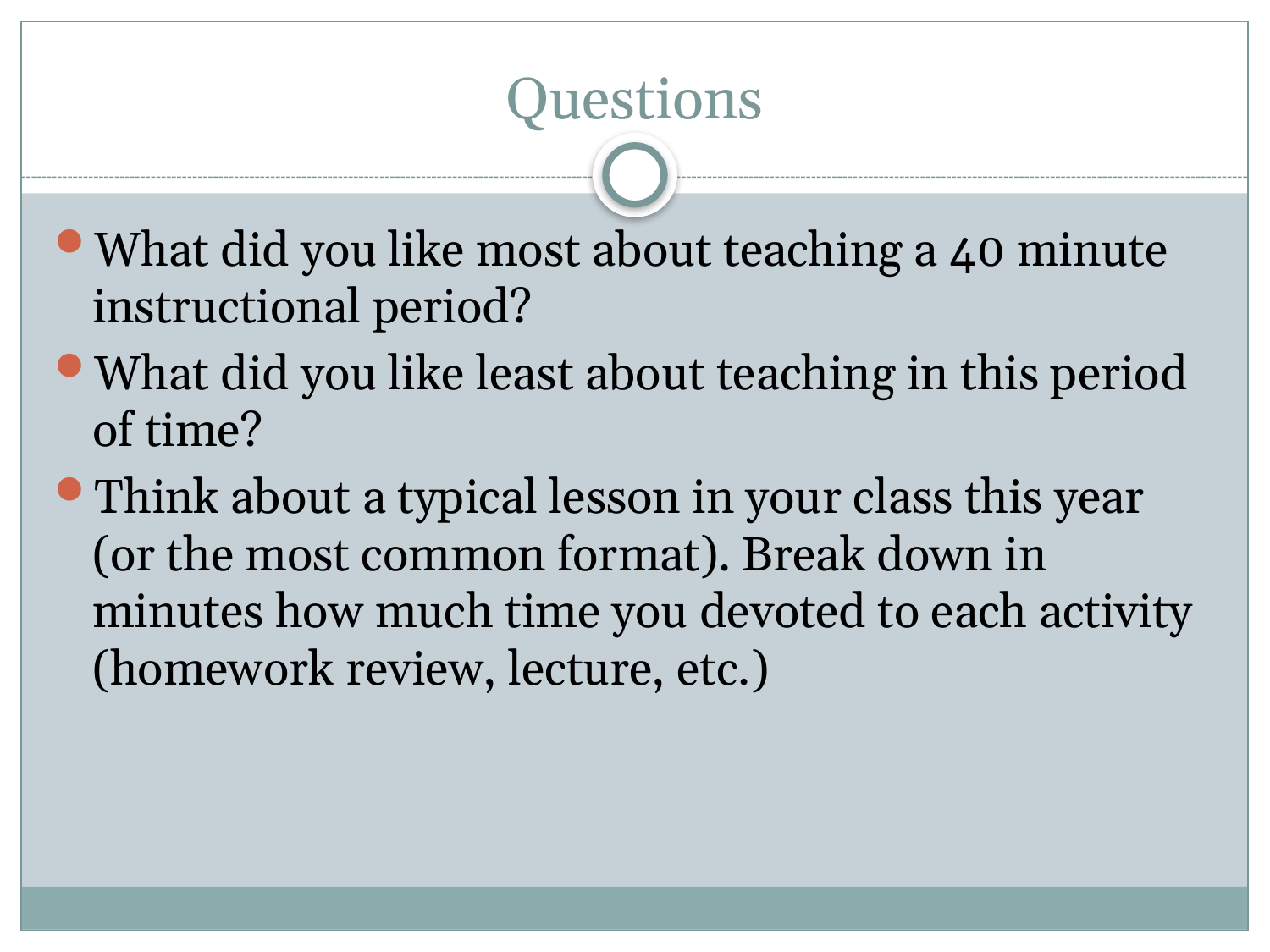

# Questions
What did you like most about teaching a 40 minute instructional period?
What did you like least about teaching in this period of time?
Think about a typical lesson in your class this year (or the most common format). Break down in minutes how much time you devoted to each activity (homework review, lecture, etc.)